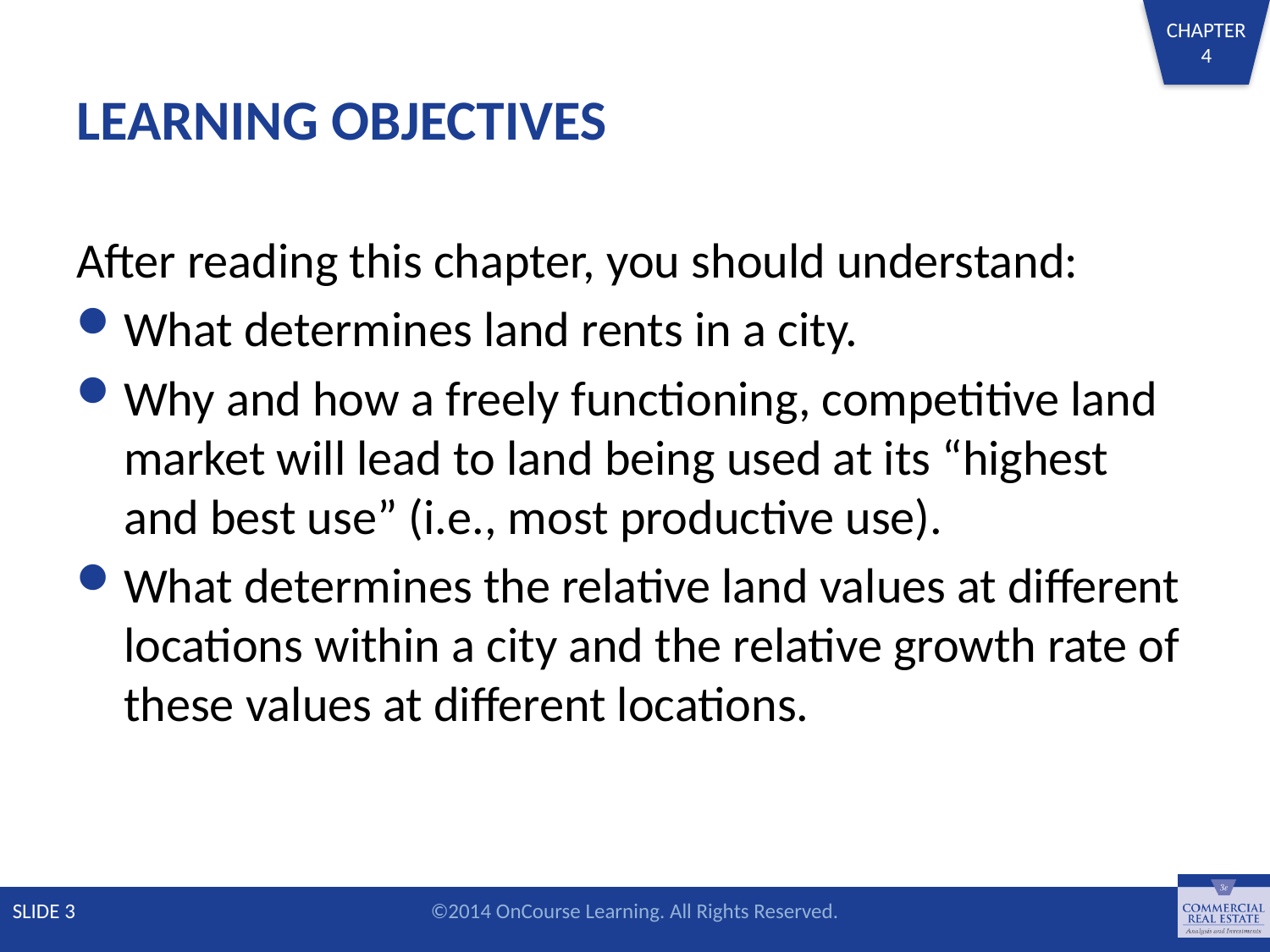

# LEARNING OBJECTIVES
After reading this chapter, you should understand:
What determines land rents in a city.
Why and how a freely functioning, competitive land market will lead to land being used at its “highest and best use” (i.e., most productive use).
What determines the relative land values at different locations within a city and the relative growth rate of these values at different locations.
SLIDE 3